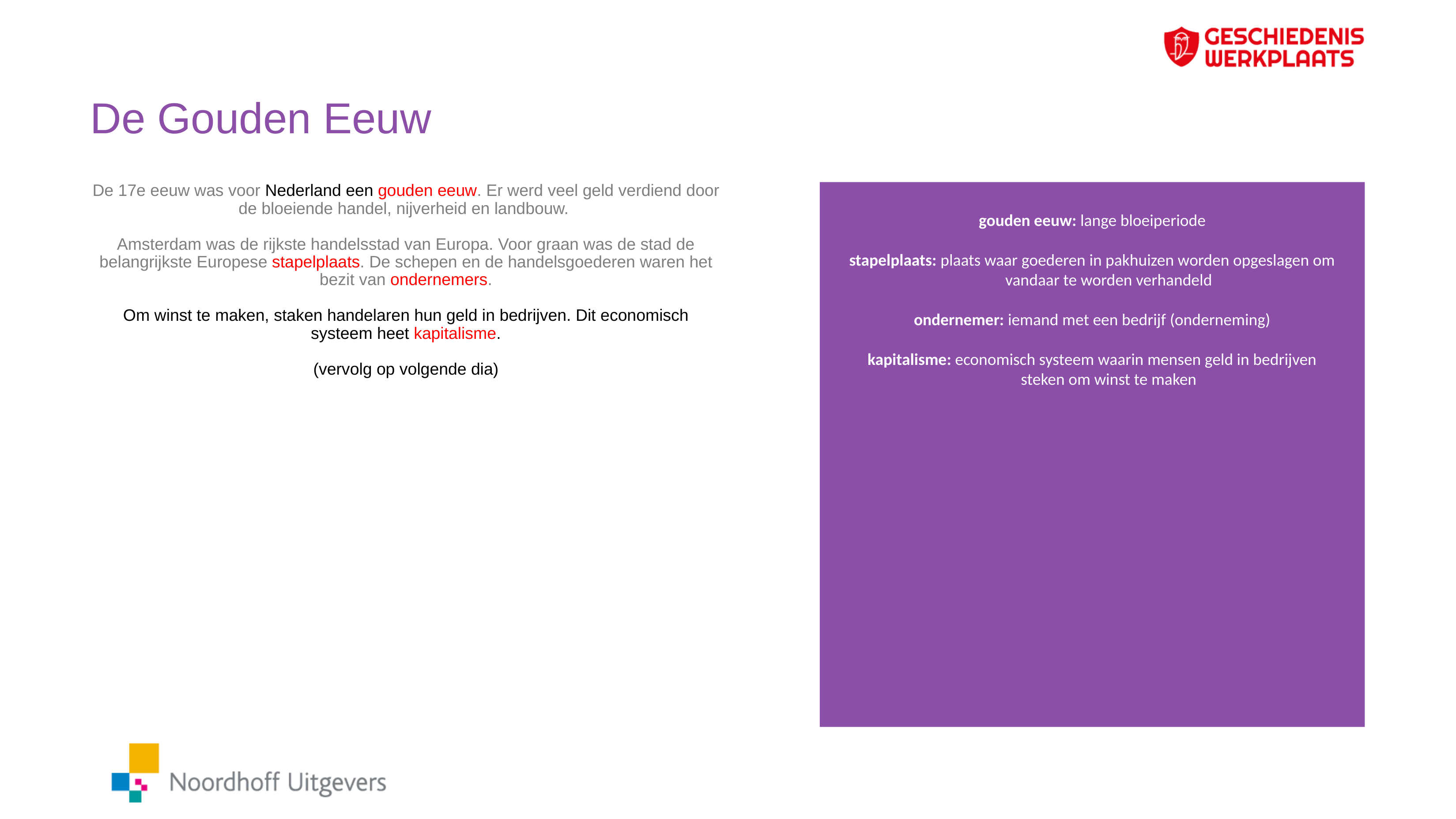

# De Gouden Eeuw
De 17e eeuw was voor Nederland een gouden eeuw. Er werd veel geld verdiend door de bloeiende handel, nijverheid en landbouw.

Amsterdam was de rijkste handelsstad van Europa. Voor graan was de stad de belangrijkste Europese stapelplaats. De schepen en de handelsgoederen waren het bezit van ondernemers.

Om winst te maken, staken handelaren hun geld in bedrijven. Dit economisch systeem heet kapitalisme.

(vervolg op volgende dia)

gouden eeuw: lange bloeiperiode

stapelplaats: plaats waar goederen in pakhuizen worden opgeslagen om vandaar te worden verhandeld

ondernemer: iemand met een bedrijf (onderneming)

kapitalisme: economisch systeem waarin mensen geld in bedrijven steken om winst te maken